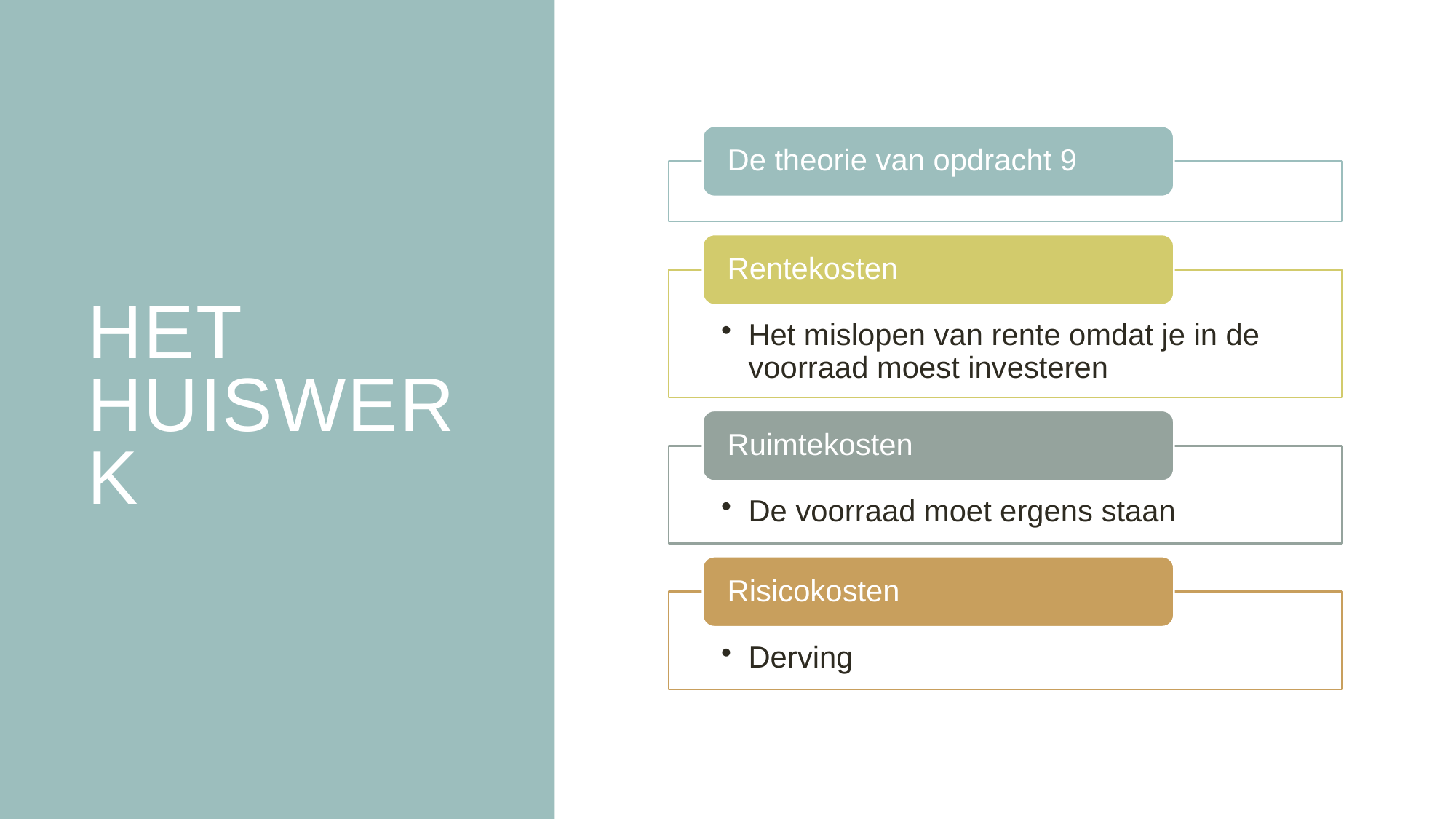

# Het huiswerk
De theorie van opdracht 9
Het mislopen van rente omdat je in de voorraad moest investeren
Rentekosten
De voorraad moet ergens staan
Ruimtekosten
Derving
Risicokosten